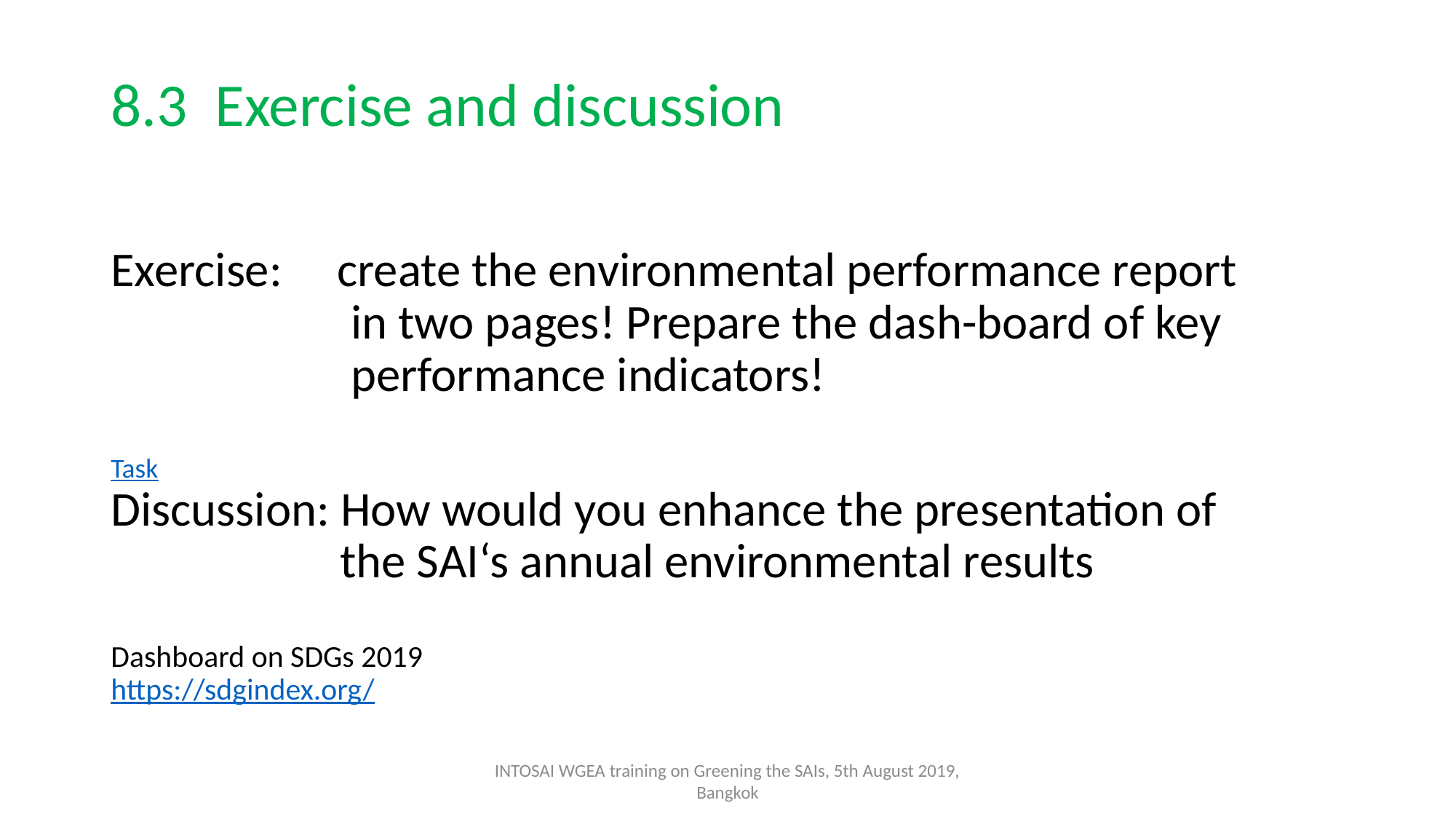

# 8.3  Exercise and discussion Exercise:     create the environmental performance report in two pages! Prepare the dash-board of key performance indicators! Task Discussion: How would you enhance the presentation of the SAI‘s annual environmental results Dashboard on SDGs 2019 https://sdgindex.org/
INTOSAI WGEA training on Greening the SAIs, 5th August 2019, Bangkok